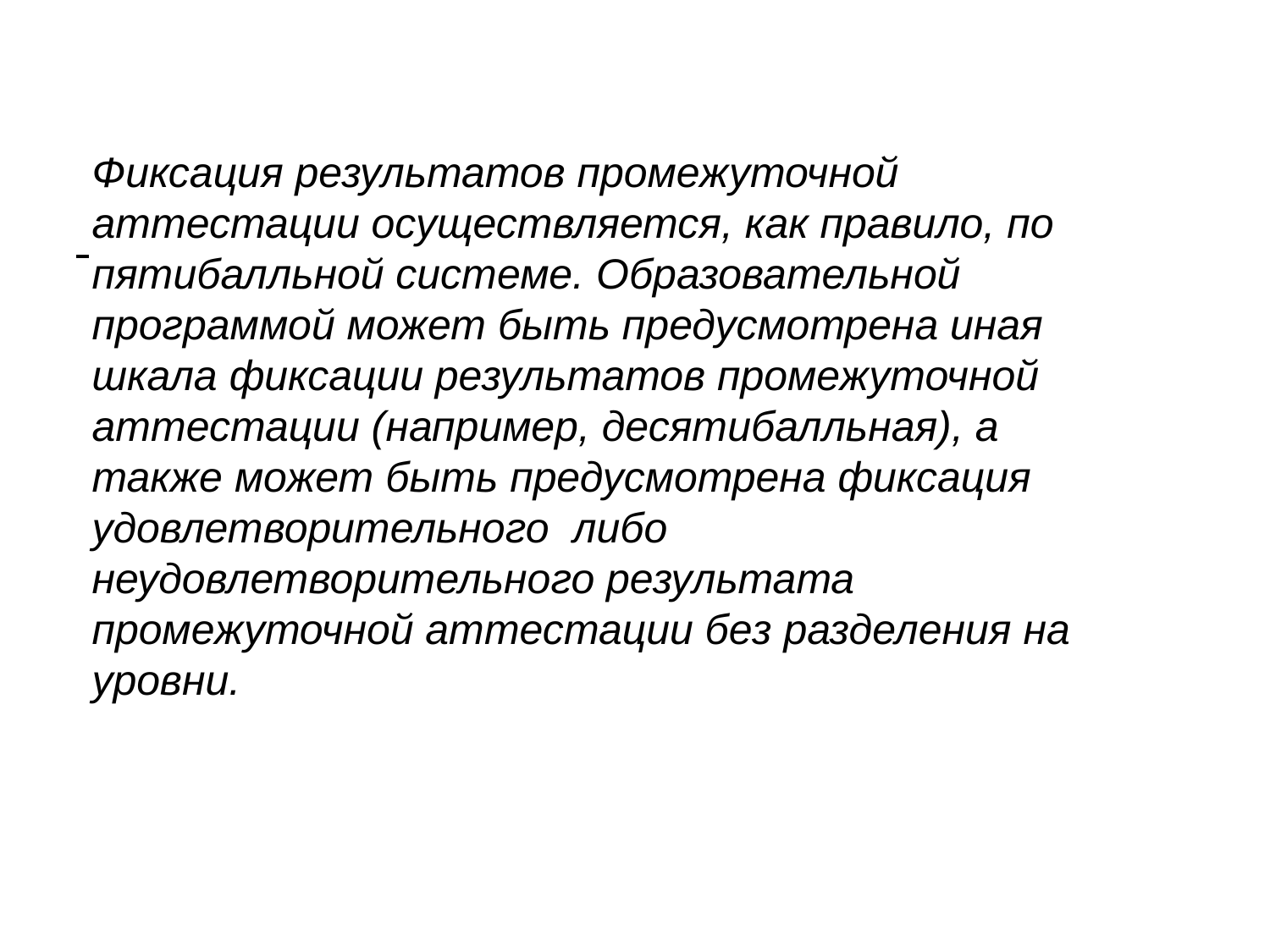

#
Фиксация результатов промежуточной аттестации осуществляется, как правило, по пятибалльной системе. Образовательной программой может быть предусмотрена иная шкала фиксации результатов промежуточной аттестации (например, десятибалльная), а также может быть предусмотрена фиксация удовлетворительного  либо неудовлетворительного результата промежуточной аттестации без разделения на уровни.